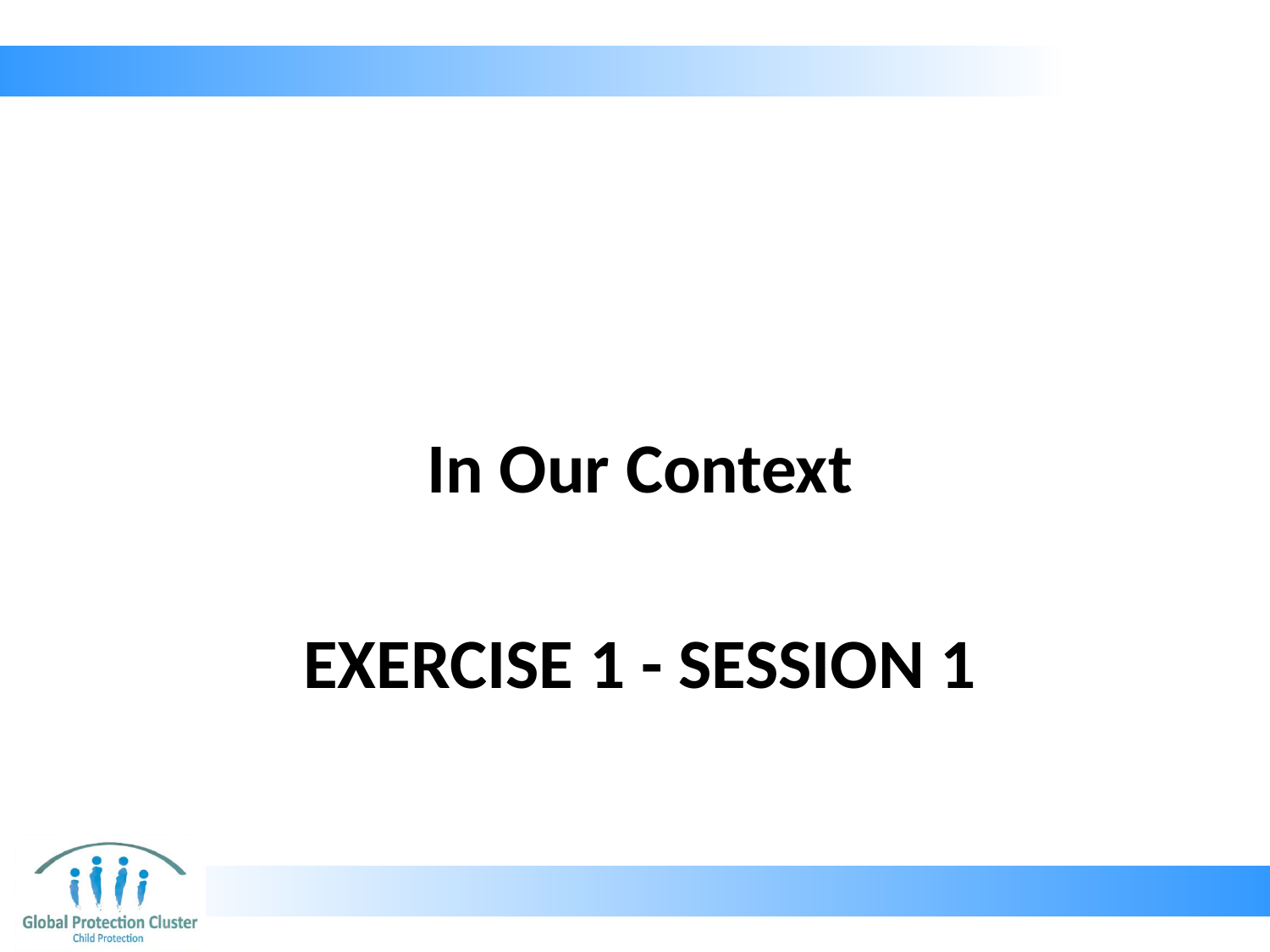

In Our Context

# Exercise 1 - Session 1